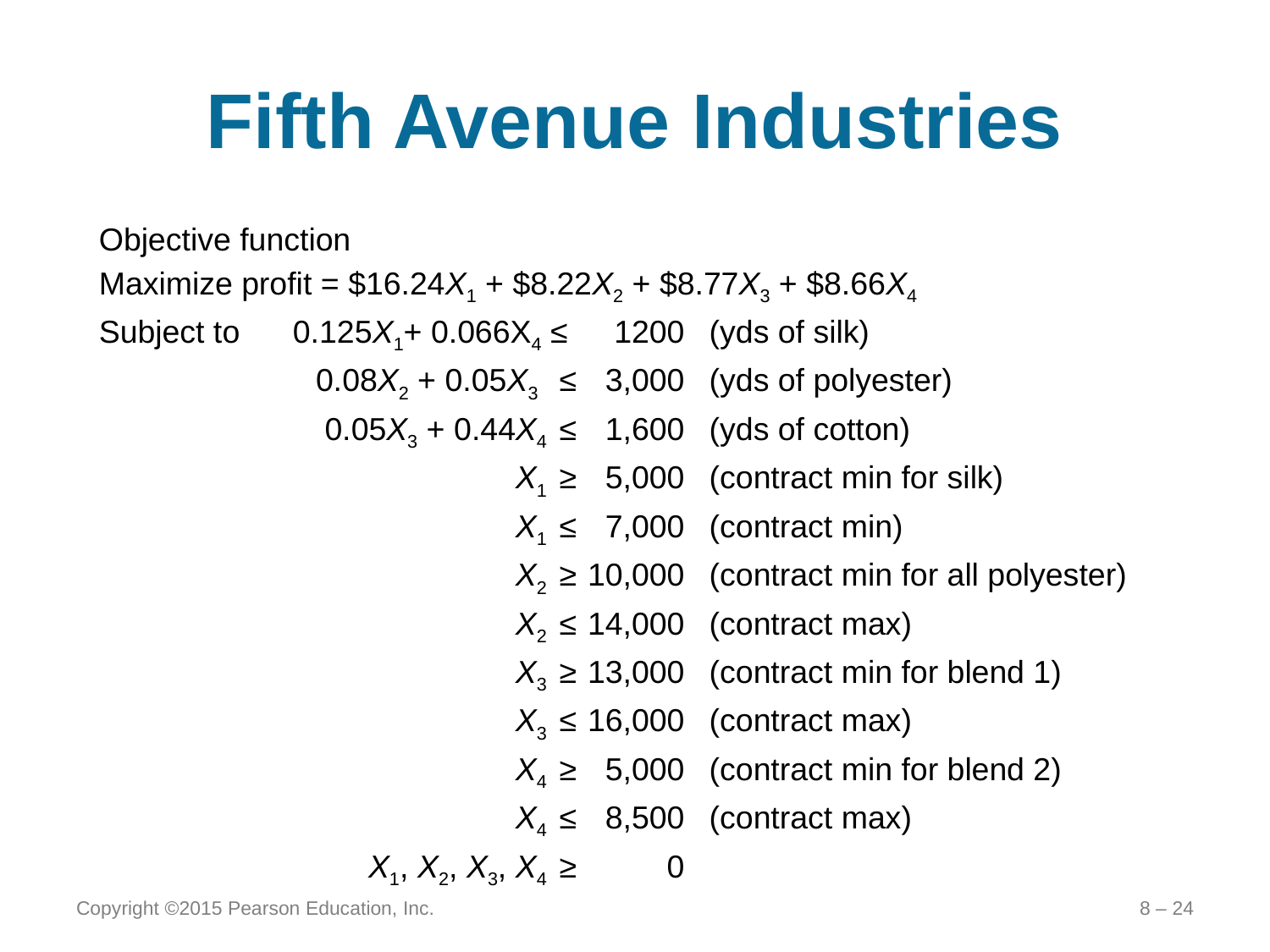

# Fifth Avenue Industries
Objective function
Maximize profit = $16.24X1 + $8.22X2 + $8.77X3 + $8.66X4
Subject to      0.125X1	+ 0.066X4 ≤	1200	(yds of silk)
	0.08X2 + 0.05X3 	≤	3,000	(yds of polyester)
	0.05X3 + 0.44X4	≤	1,600	(yds of cotton)
	X1	≥	5,000	(contract min for silk)
	X1	≤	7,000	(contract min)
	X2	≥	10,000	(contract min for all polyester)
	X2	≤	14,000	(contract max)
	X3	≥	13,000	(contract min for blend 1)
	X3	≤	16,000	(contract max)
	X4	≥	5,000	(contract min for blend 2)
	X4	≤	8,500	(contract max)
	X1, X2, X3, X4	≥	0
Copyright ©2015 Pearson Education, Inc.
8 – 24